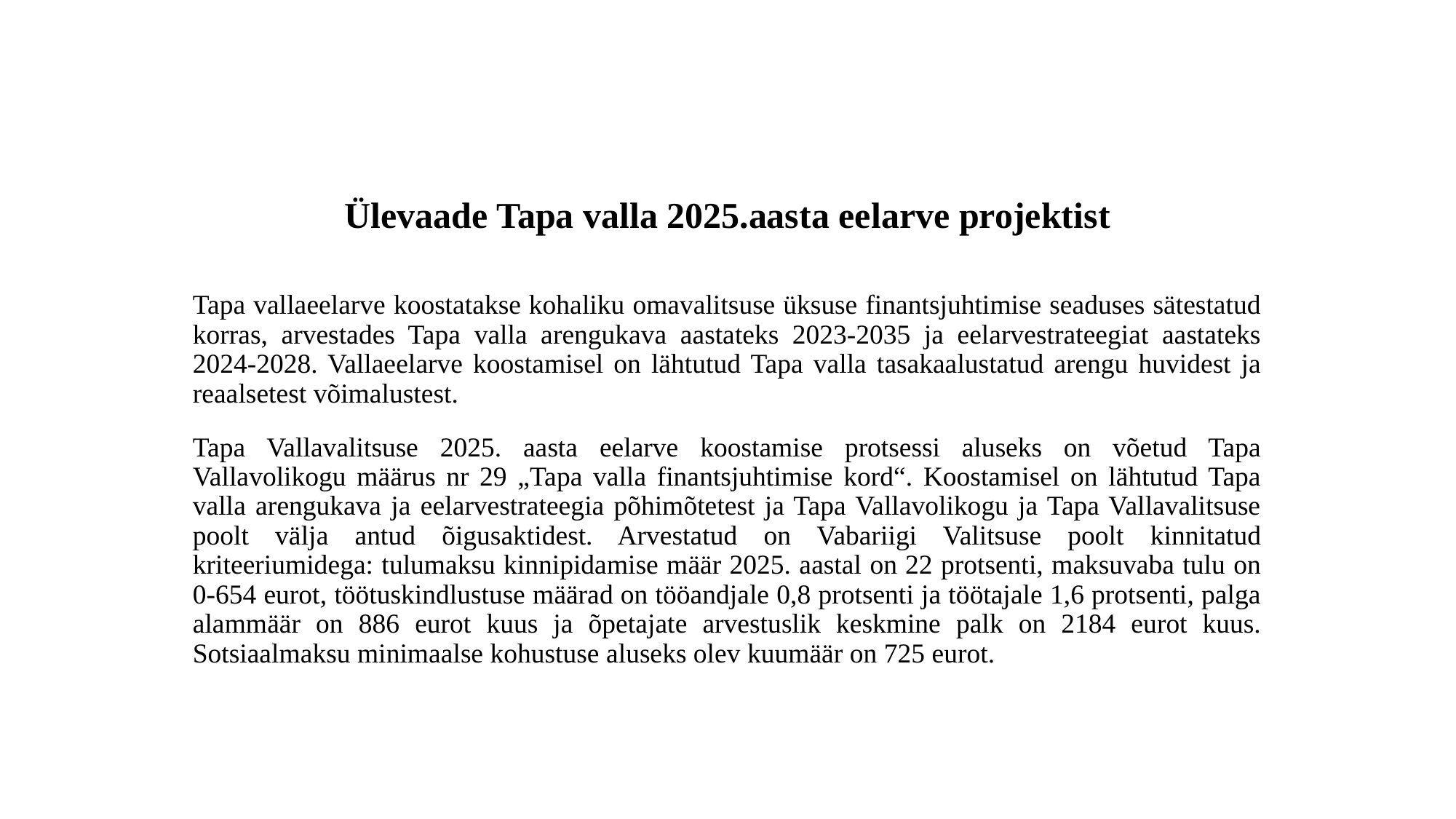

# Ülevaade Tapa valla 2025.aasta eelarve projektist
Tapa vallaeelarve koostatakse kohaliku omavalitsuse üksuse finantsjuhtimise seaduses sätestatud korras, arvestades Tapa valla arengukava aastateks 2023-2035 ja eelarvestrateegiat aastateks 2024-2028. Vallaeelarve koostamisel on lähtutud Tapa valla tasakaalustatud arengu huvidest ja reaalsetest võimalustest.
Tapa Vallavalitsuse 2025. aasta eelarve koostamise protsessi aluseks on võetud Tapa Vallavolikogu määrus nr 29 „Tapa valla finantsjuhtimise kord“. Koostamisel on lähtutud Tapa valla arengukava ja eelarvestrateegia põhimõtetest ja Tapa Vallavolikogu ja Tapa Vallavalitsuse poolt välja antud õigusaktidest. Arvestatud on Vabariigi Valitsuse poolt kinnitatud kriteeriumidega: tulumaksu kinnipidamise määr 2025. aastal on 22 protsenti, maksuvaba tulu on 0-654 eurot, töötuskindlustuse määrad on tööandjale 0,8 protsenti ja töötajale 1,6 protsenti, palga alammäär on 886 eurot kuus ja õpetajate arvestuslik keskmine palk on 2184 eurot kuus. Sotsiaalmaksu minimaalse kohustuse aluseks olev kuumäär on 725 eurot.